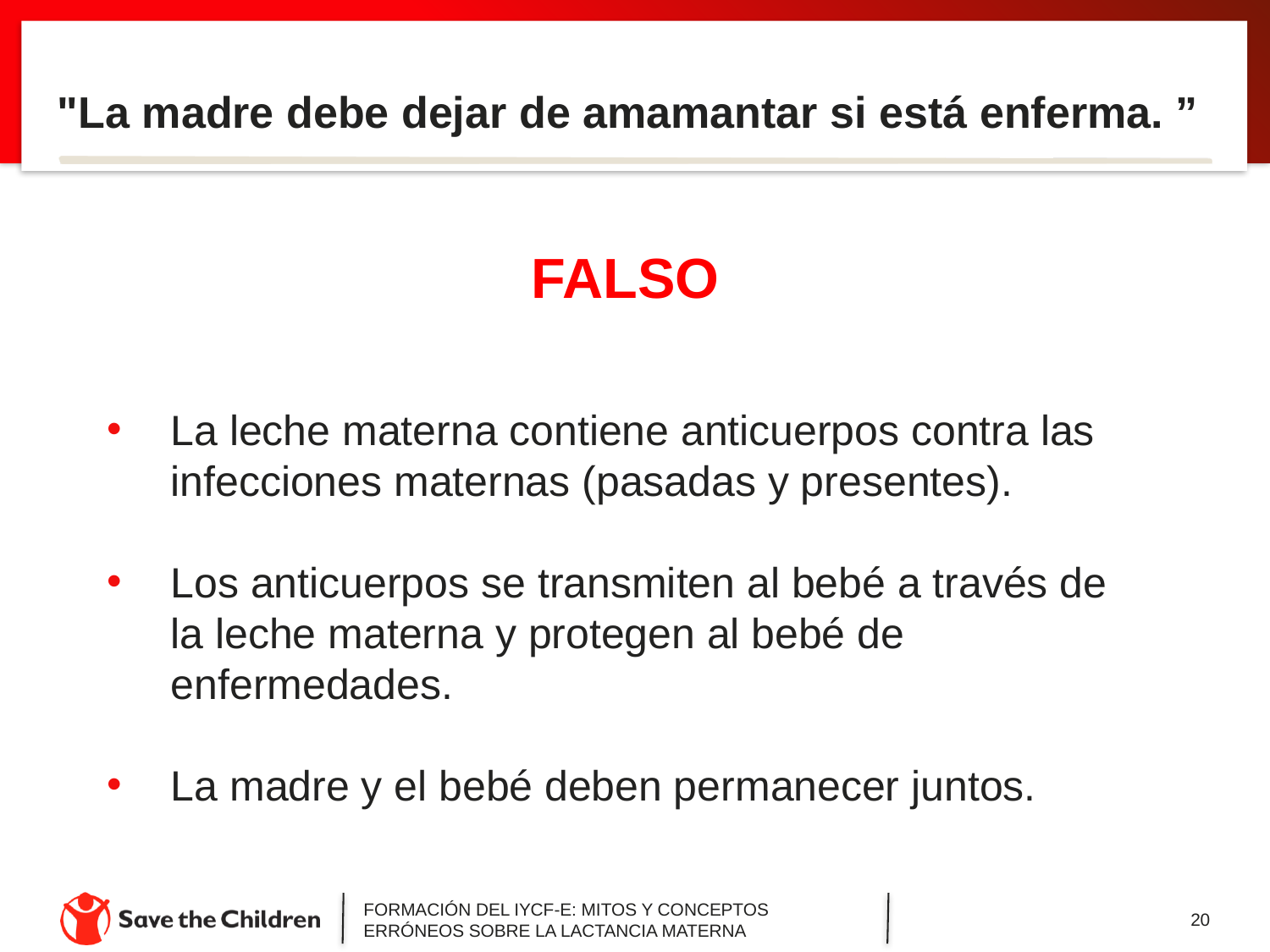

#
"La madre debe dejar de amamantar si está enferma. ”
FALSO

La leche materna contiene anticuerpos contra las infecciones maternas (pasadas y presentes).

Los anticuerpos se transmiten al bebé a través de la leche materna y protegen al bebé de enfermedades.

La madre y el bebé deben permanecer juntos.
FORMACIÓN DEL IYCF-E: MITOS Y CONCEPTOS ERRÓNEOS SOBRE LA LACTANCIA MATERNA
20